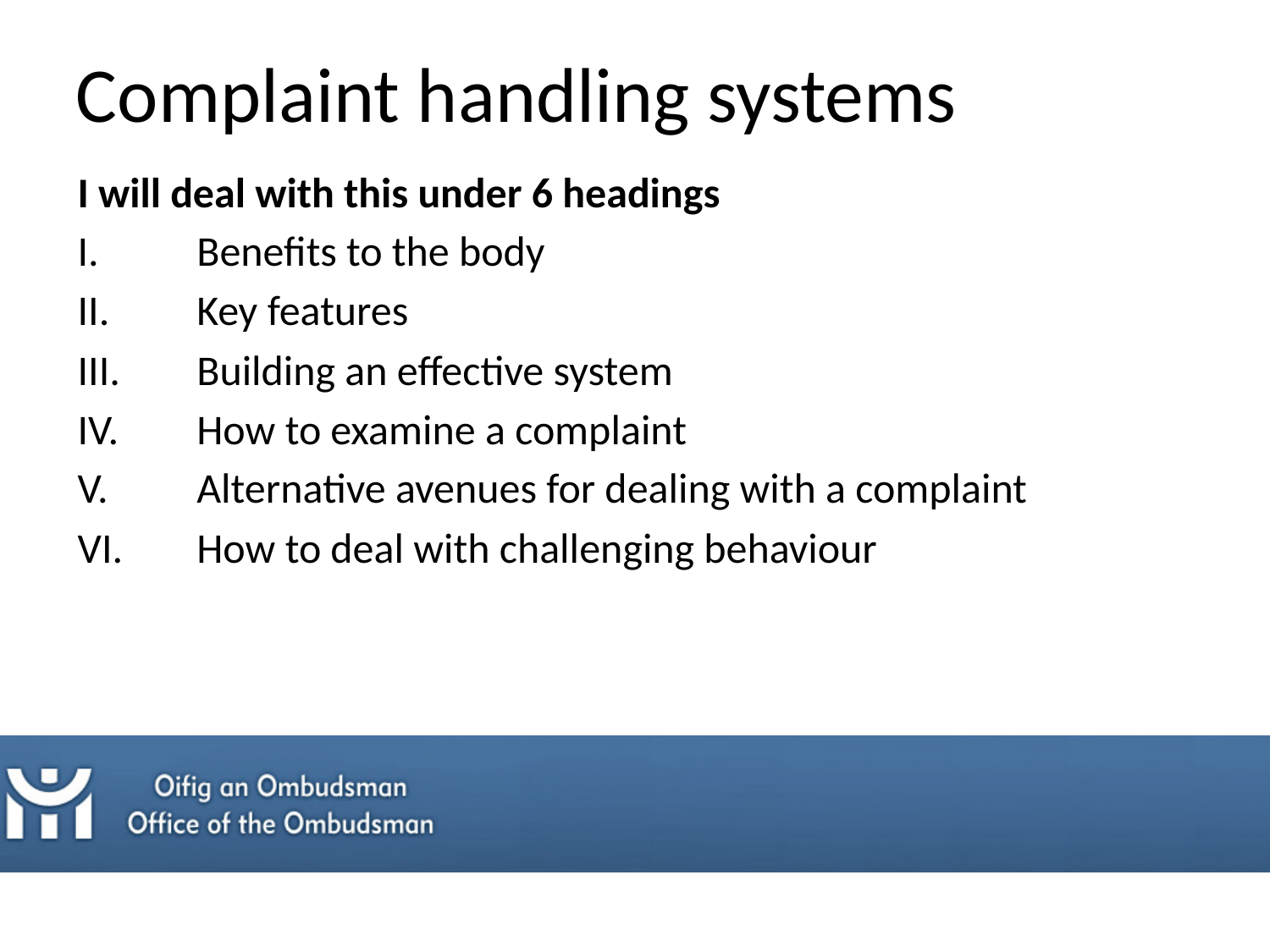

Complaint handling systems
#
I will deal with this under 6 headings
Benefits to the body
Key features
Building an effective system
How to examine a complaint
Alternative avenues for dealing with a complaint
How to deal with challenging behaviour